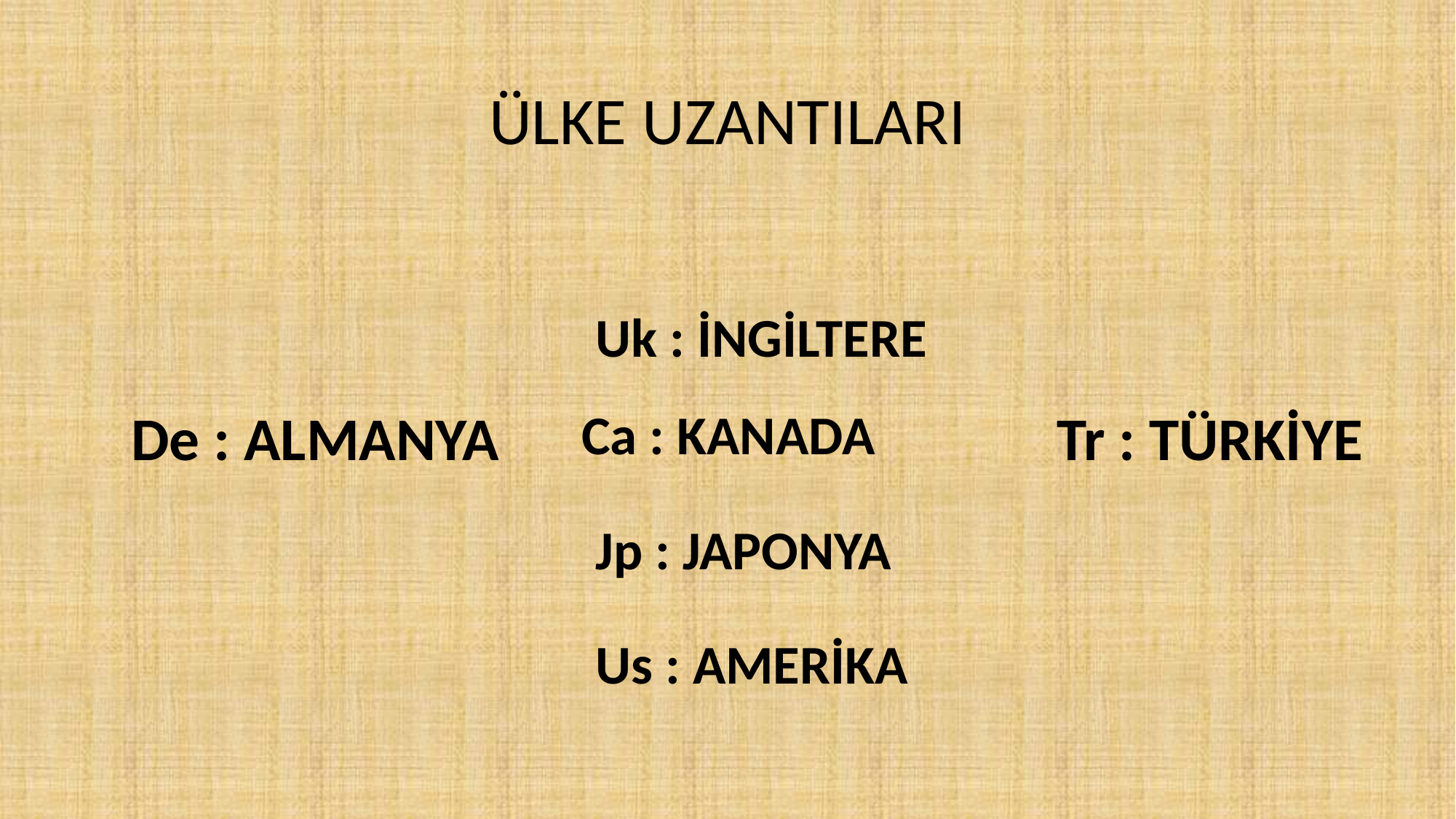

# ÜLKE UZANTILARI
Uk : İNGİLTERE
De : ALMANYA
Ca : KANADA
Tr : TÜRKİYE
Jp : JAPONYA
Us : AMERİKA